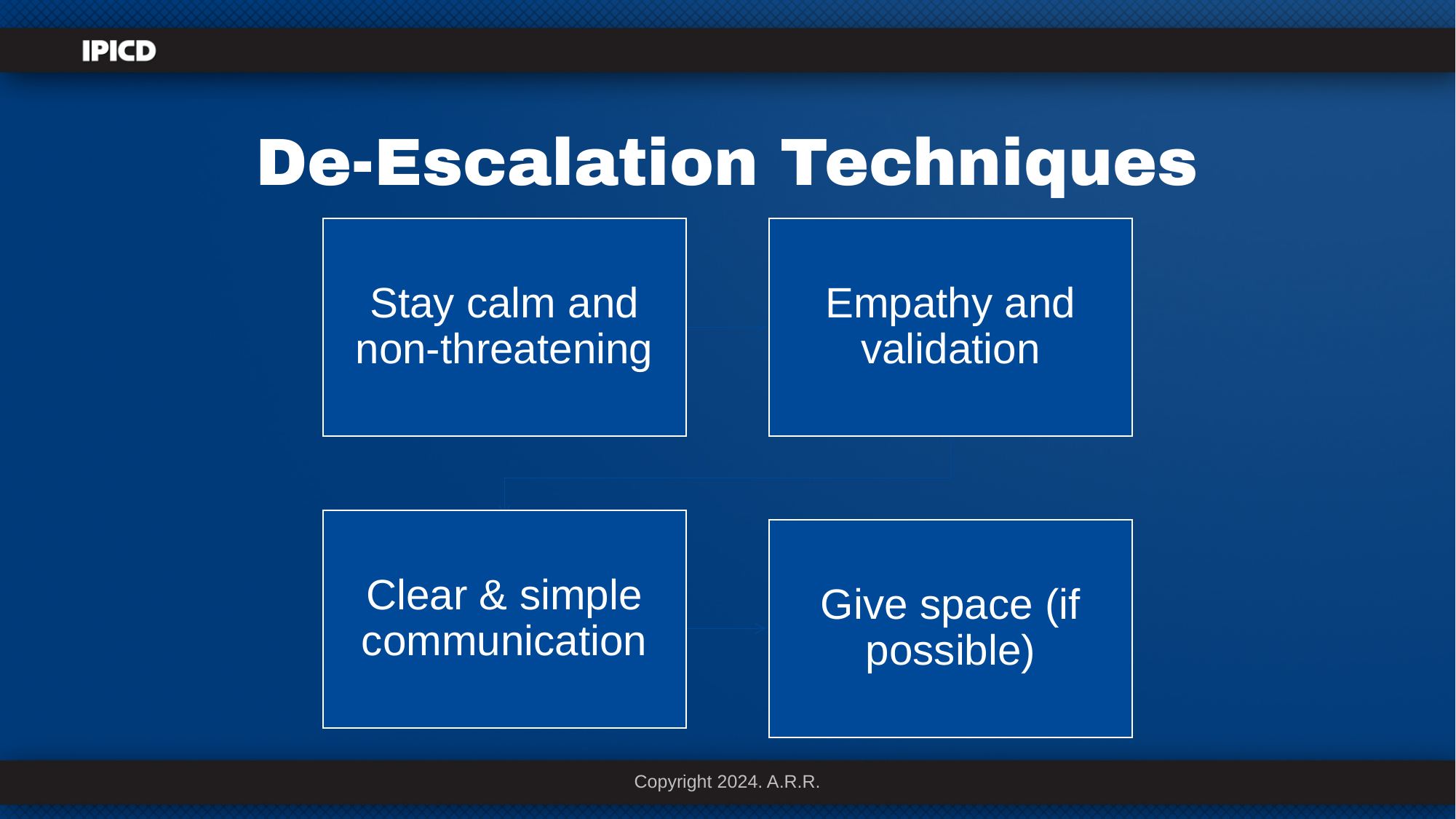

# De-Escalation Techniques
Stay calm and non-threatening
Empathy and validation

Clear & simple communication
Give space (if possible)